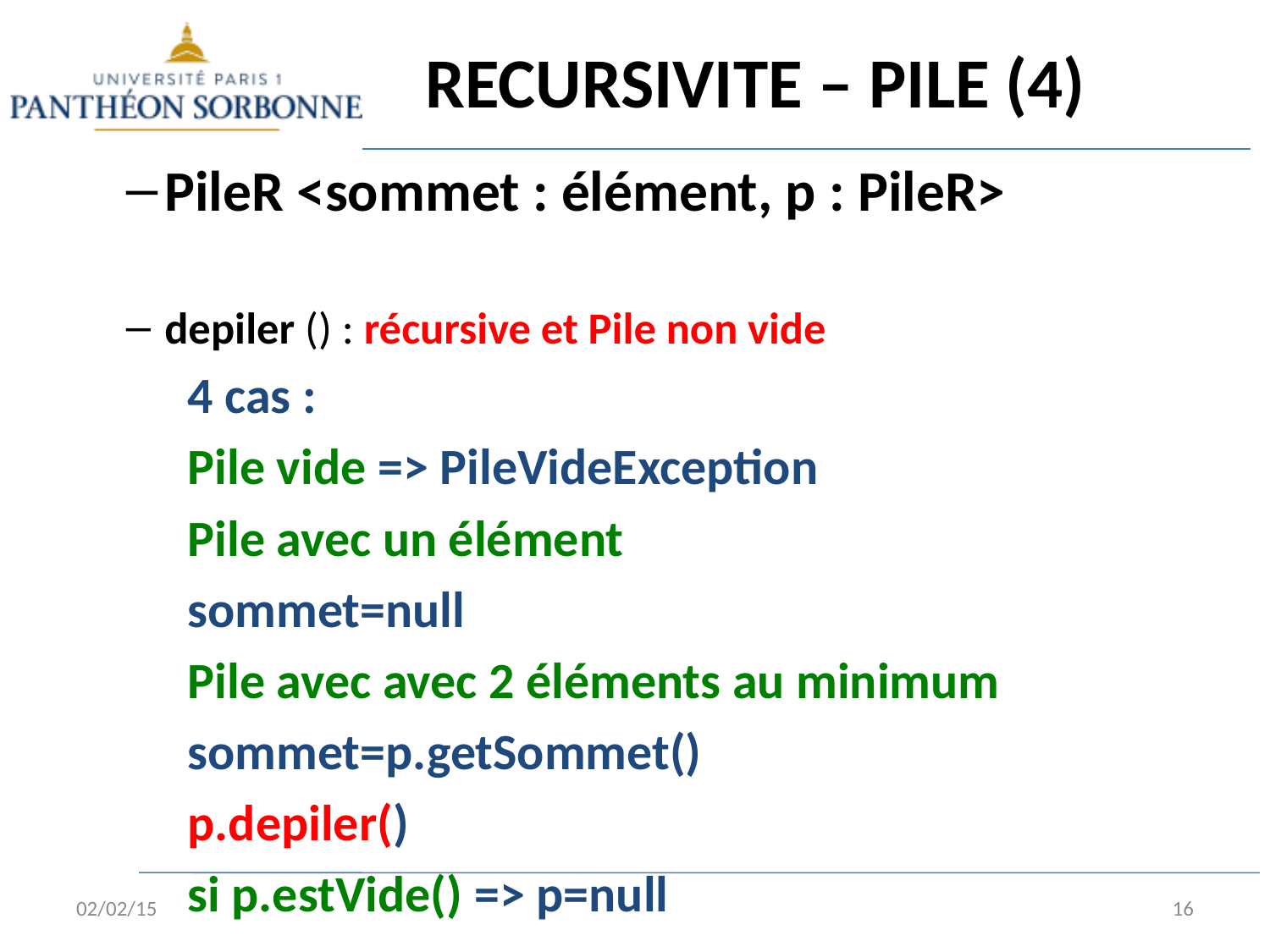

# RECURSIVITE – PILE (4)
PileR <sommet : élément, p : PileR>

depiler () : récursive et Pile non vide
4 cas :
Pile vide => PileVideException
Pile avec un élément
		sommet=null
Pile avec avec 2 éléments au minimum
		sommet=p.getSommet()
		p.depiler()
		si p.estVide() => p=null

02/02/15
16